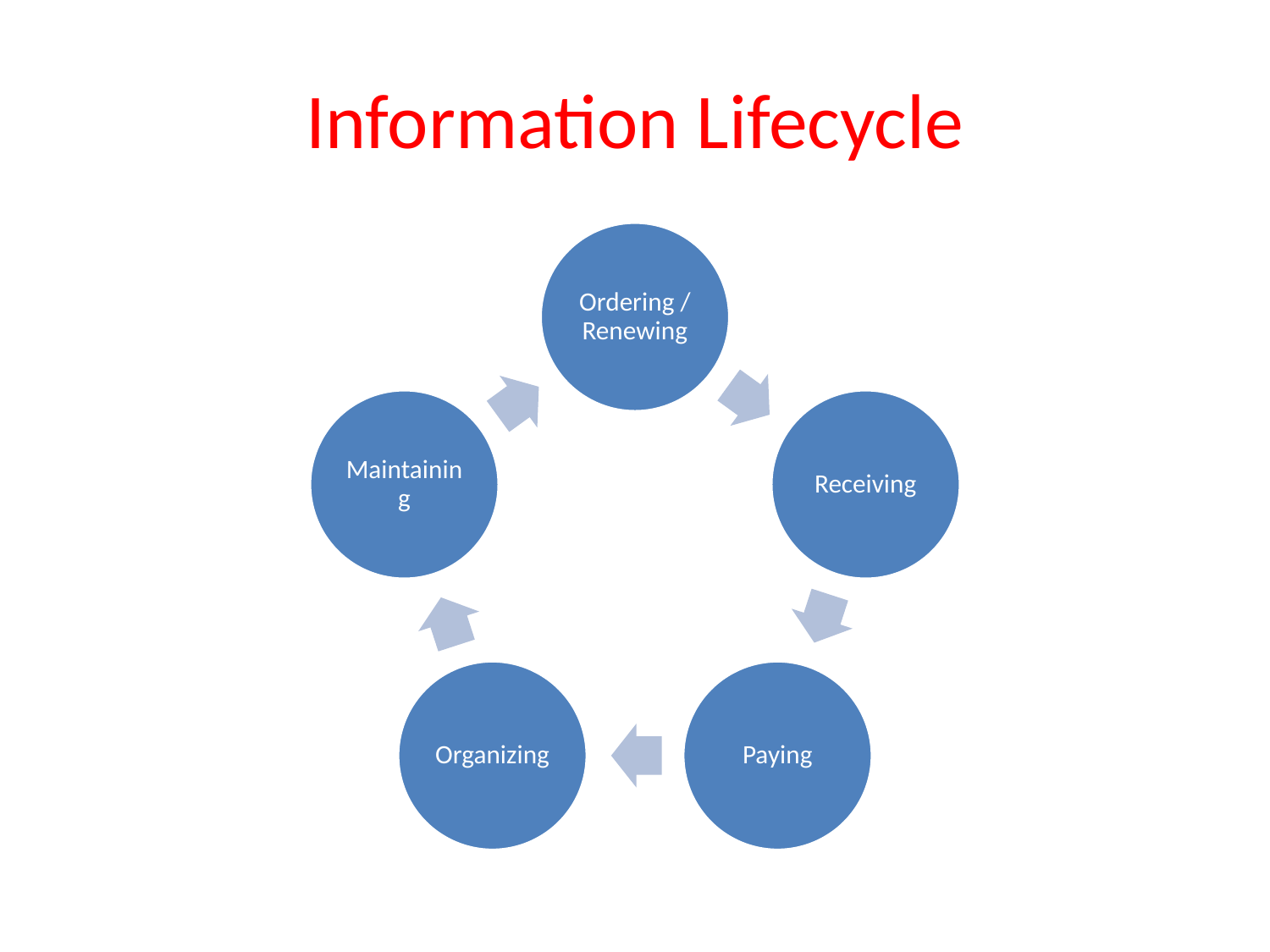

# Information Lifecycle
Ordering / Renewing

Receiving

Paying

Organizing

Maintaining